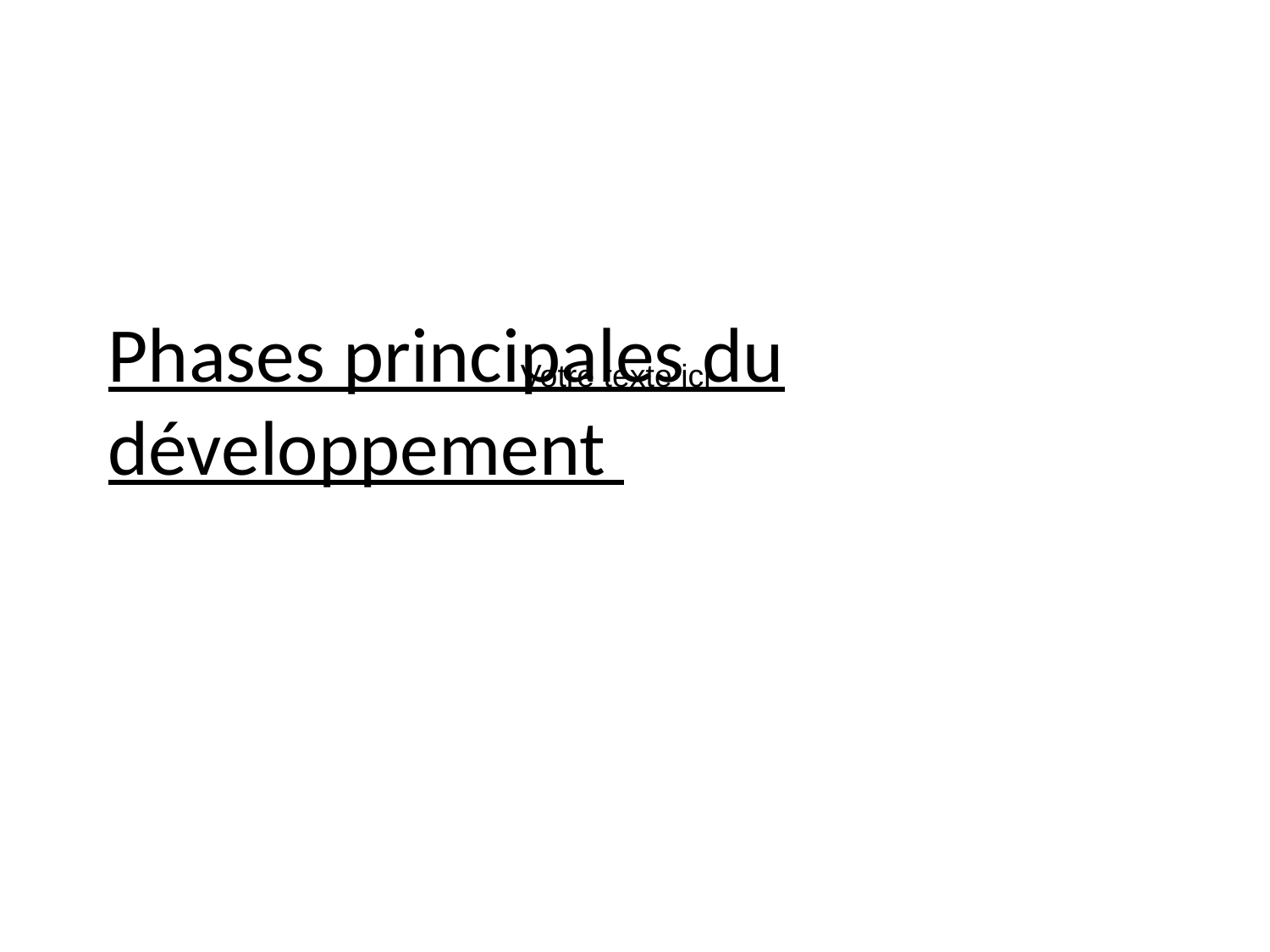

# Phases principales du développement
Votre texte ici